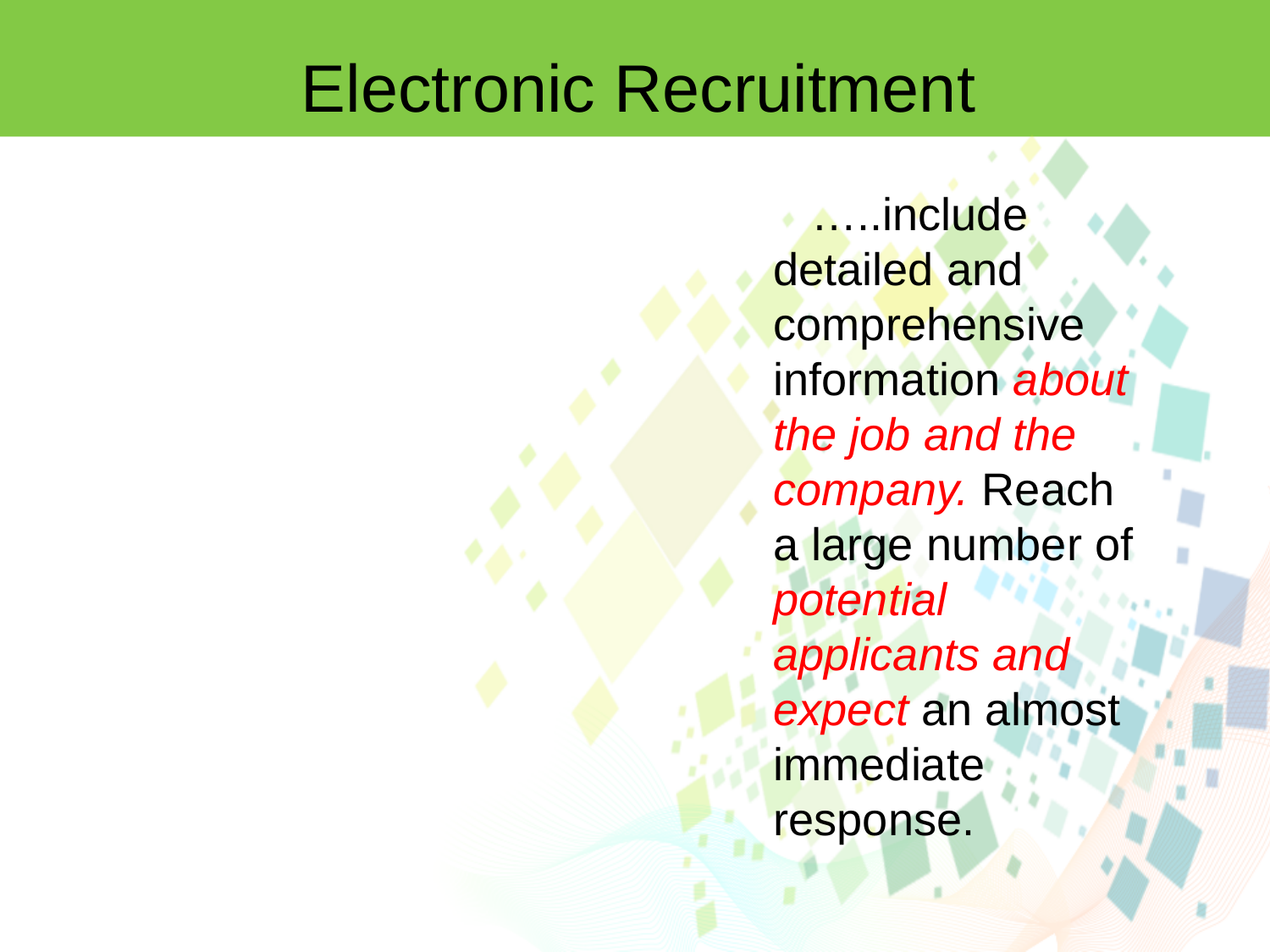

Electronic Recruitment
   …..include detailed and comprehensive information about the job and the company. Reach a large number of potential applicants and expect an almost immediate response.